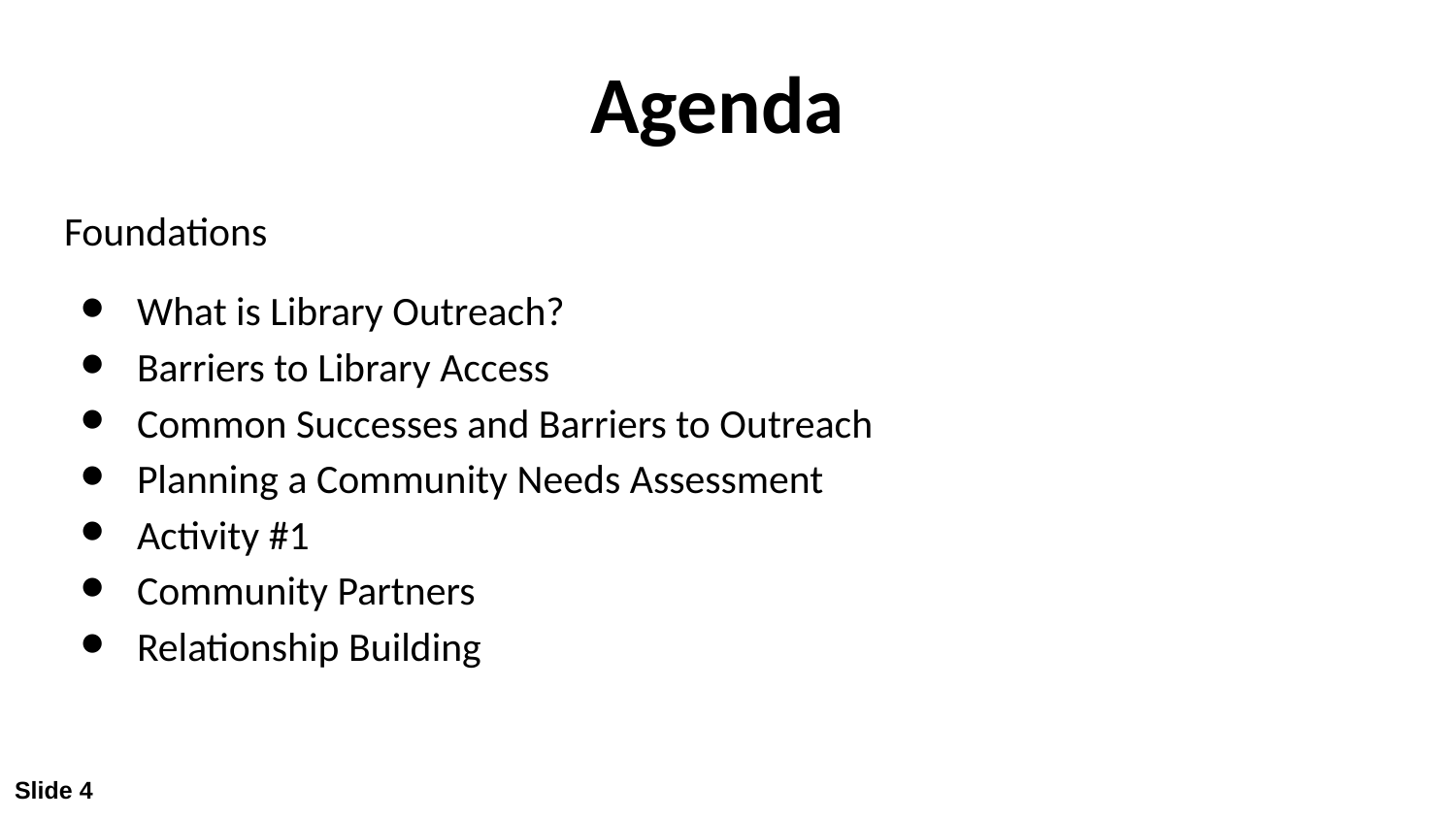

# Agenda
Foundations
What is Library Outreach?
Barriers to Library Access
Common Successes and Barriers to Outreach
Planning a Community Needs Assessment
Activity #1
Community Partners
Relationship Building
Slide 4